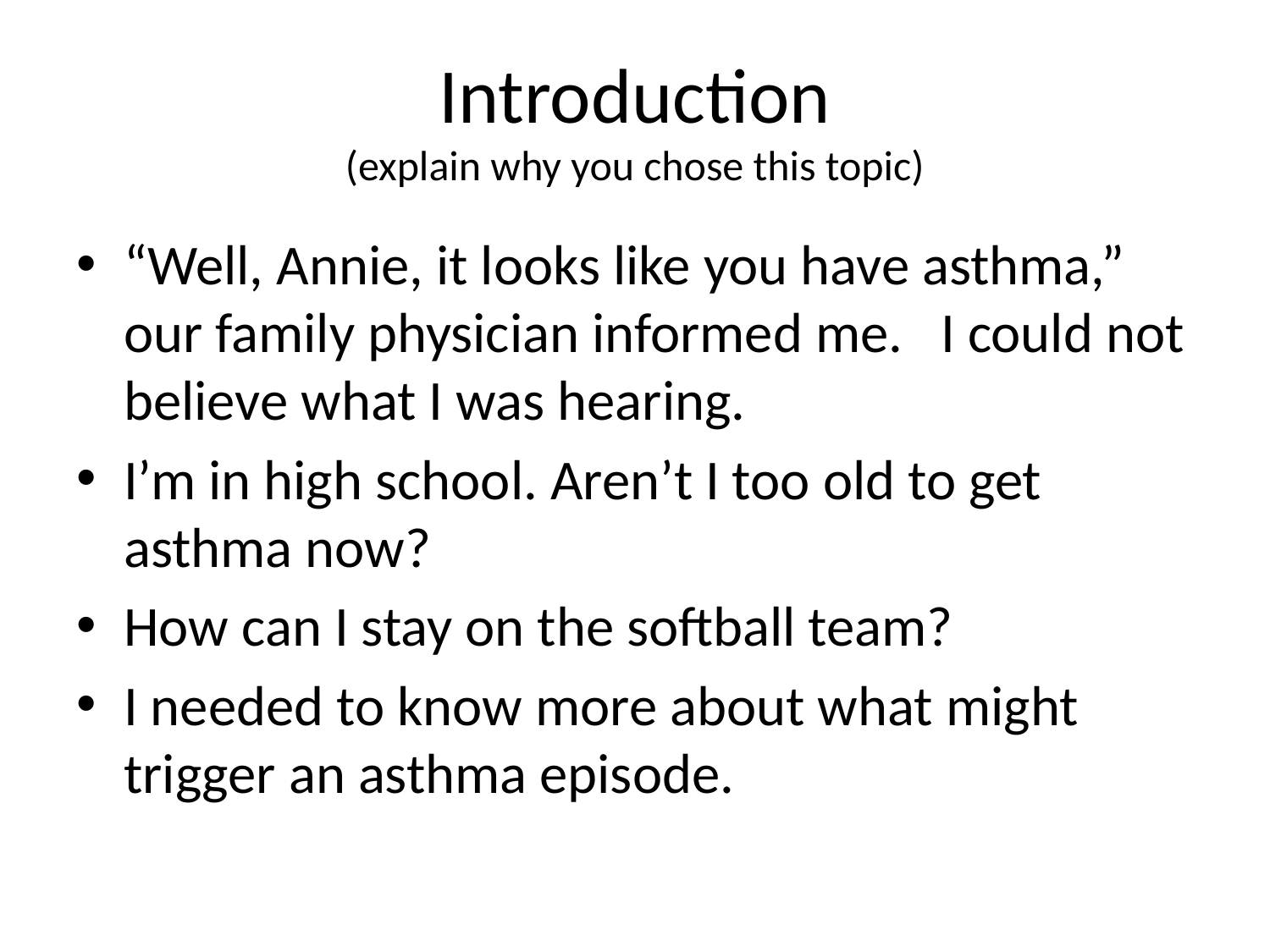

# Introduction (explain why you chose this topic)
“Well, Annie, it looks like you have asthma,” our family physician informed me.   I could not believe what I was hearing.
I’m in high school. Aren’t I too old to get asthma now?
How can I stay on the softball team?
I needed to know more about what might trigger an asthma episode.